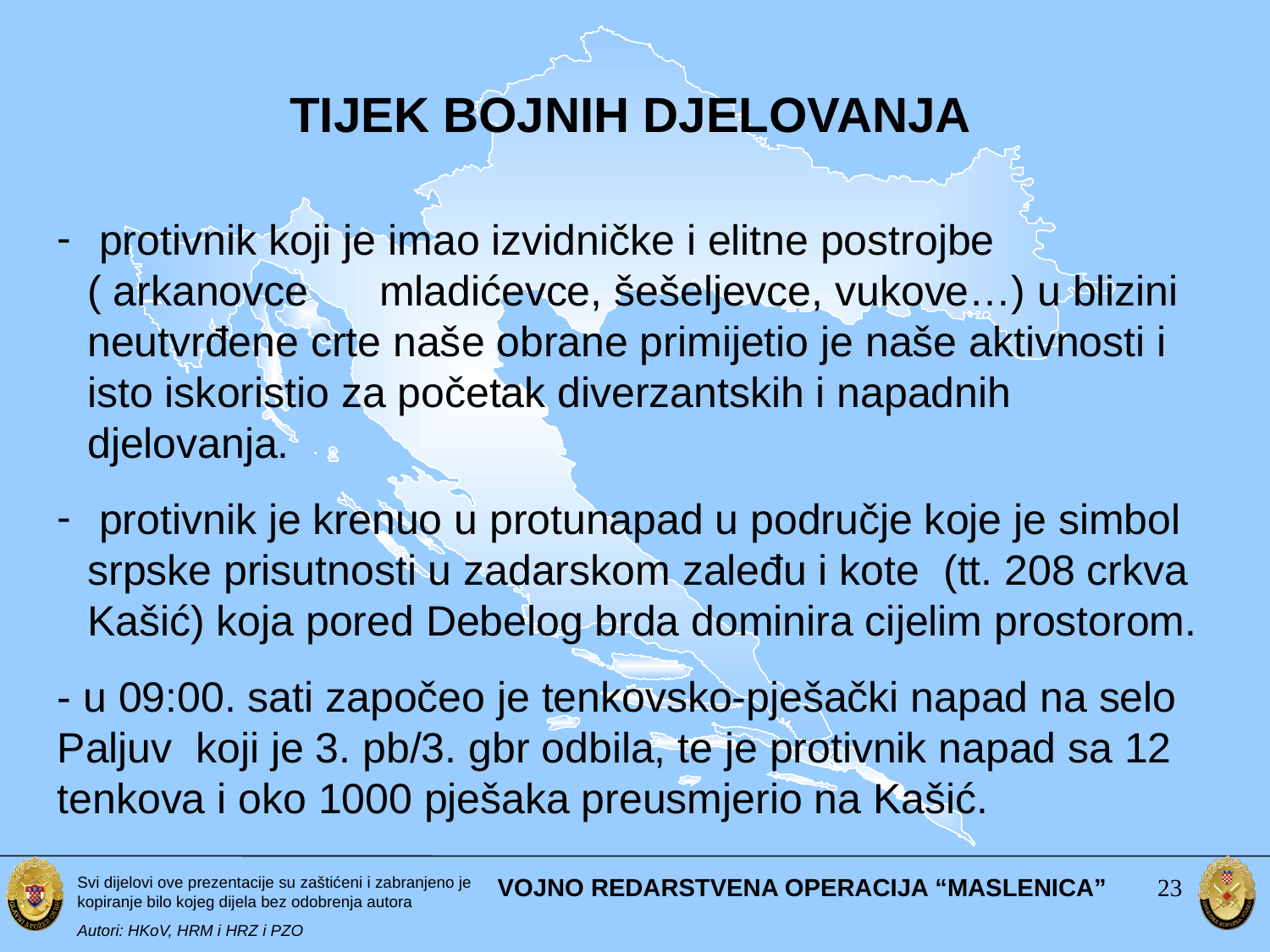

TIJEK BOJNIH DJELOVANJA
 protivnik koji je imao izvidničke i elitne postrojbe ( arkanovce      mladićevce, šešeljevce, vukove…) u blizini neutvrđene crte naše obrane primijetio je naše aktivnosti i isto iskoristio za početak diverzantskih i napadnih djelovanja.

 protivnik je krenuo u protunapad u područje koje je simbol srpske prisutnosti u zadarskom zaleđu i kote  (tt. 208 crkva Kašić) koja pored Debelog brda dominira cijelim prostorom.

- u 09:00. sati započeo je tenkovsko-pješački napad na selo Paljuv  koji je 3. pb/3. gbr odbila, te je protivnik napad sa 12 tenkova i oko 1000 pješaka preusmjerio na Kašić.
VOJNO REDARSTVENA OPERACIJA “MASLENICA”